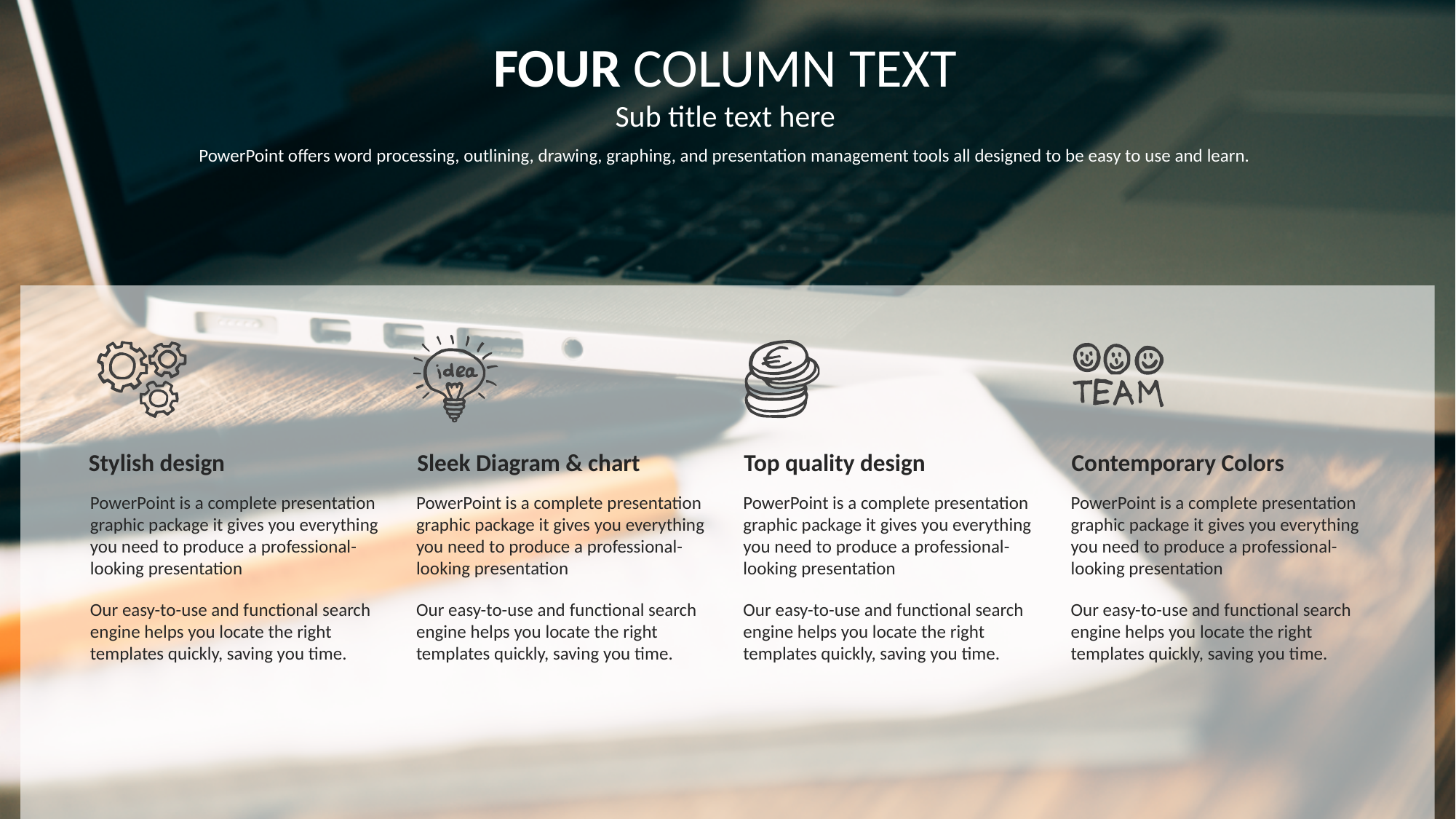

FOUR COLUMN TEXT
Sub title text here
PowerPoint offers word processing, outlining, drawing, graphing, and presentation management tools all designed to be easy to use and learn.

Stylish design
Sleek Diagram & chart
Top quality design
Contemporary Colors
PowerPoint is a complete presentation graphic package it gives you everything you need to produce a professional-looking presentation
PowerPoint is a complete presentation graphic package it gives you everything you need to produce a professional-looking presentation
PowerPoint is a complete presentation graphic package it gives you everything you need to produce a professional-looking presentation
PowerPoint is a complete presentation graphic package it gives you everything you need to produce a professional-looking presentation
Our easy-to-use and functional search engine helps you locate the right templates quickly, saving you time.
Our easy-to-use and functional search engine helps you locate the right templates quickly, saving you time.
Our easy-to-use and functional search engine helps you locate the right templates quickly, saving you time.
Our easy-to-use and functional search engine helps you locate the right templates quickly, saving you time.